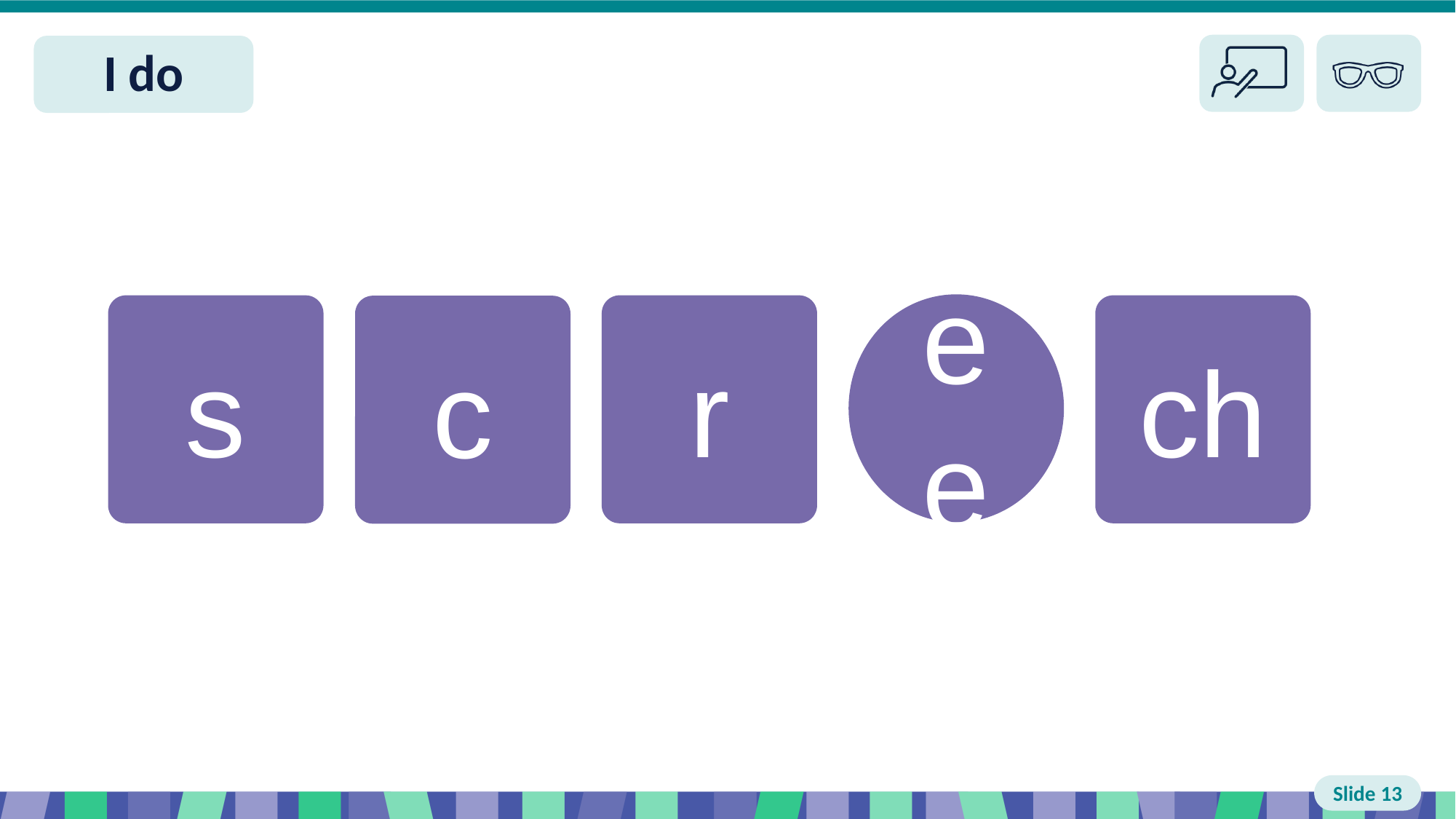

Slide 13 I do
ee
s
r
c
ch